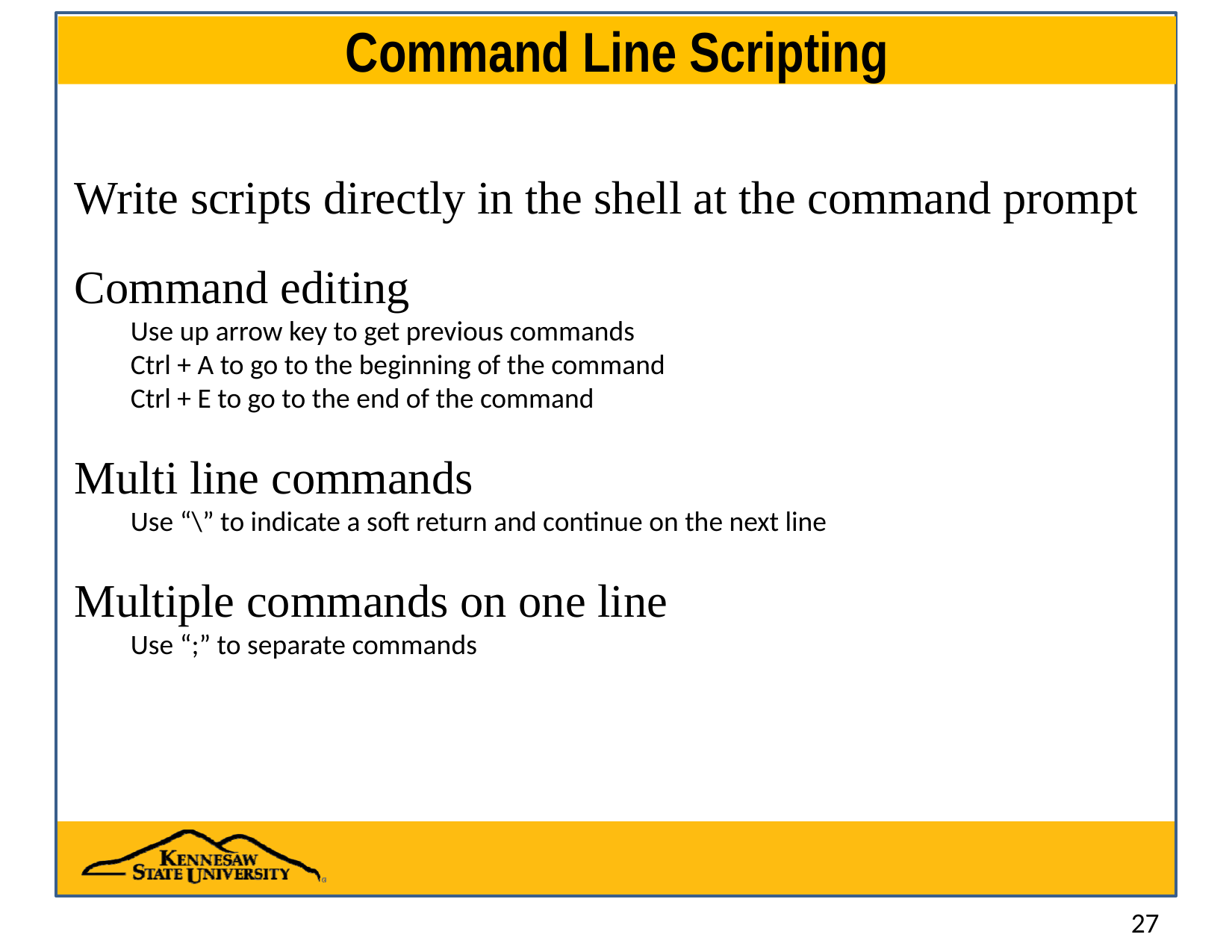

# Command Line Scripting
Write scripts directly in the shell at the command prompt

Command editing
Use up arrow key to get previous commands
Ctrl + A to go to the beginning of the command
Ctrl + E to go to the end of the command

Multi line commands
Use “\” to indicate a soft return and continue on the next line

Multiple commands on one line
Use “;” to separate commands